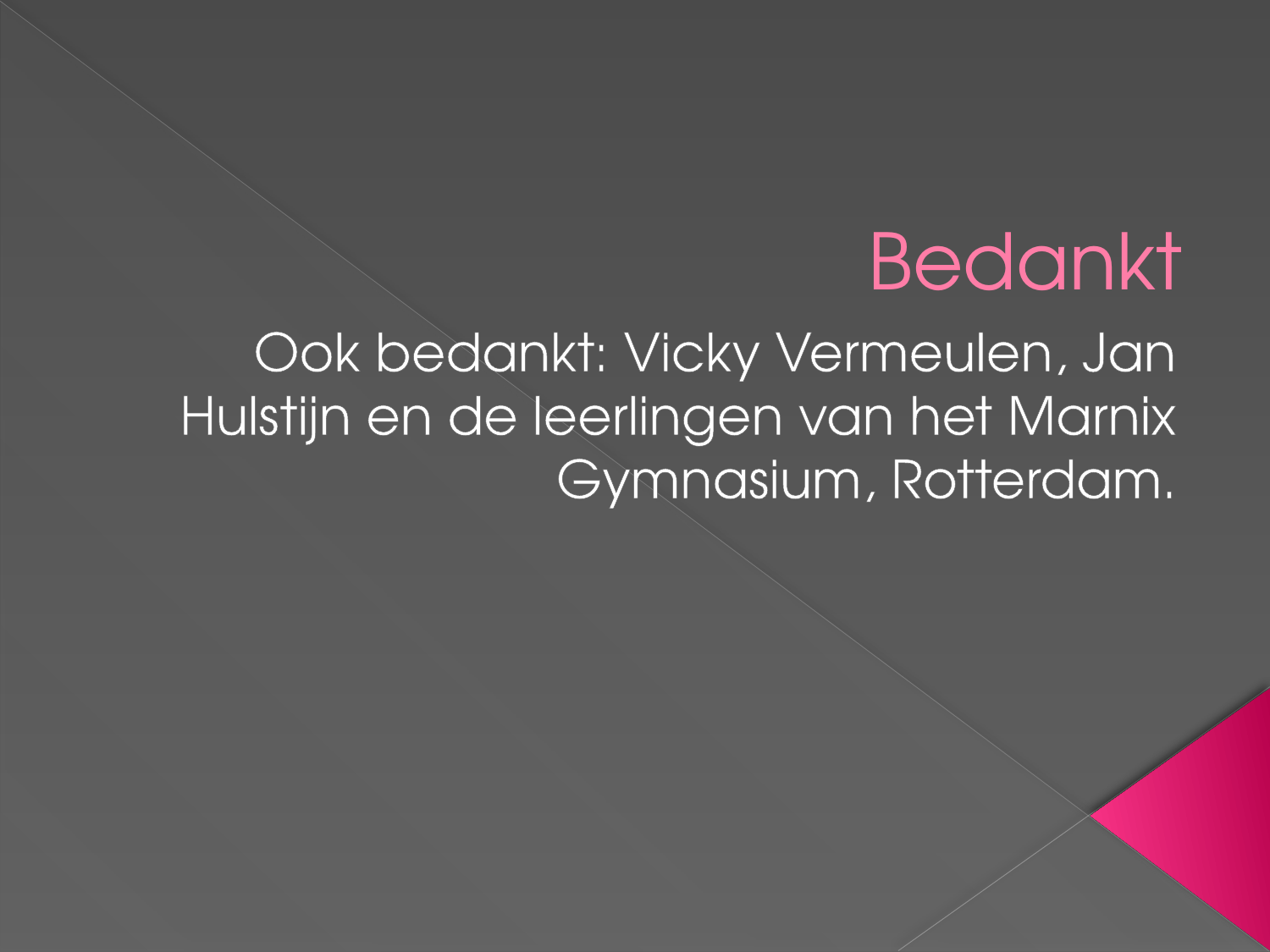

# Bedankt
Ook bedankt: Vicky Vermeulen, Jan Hulstijn en de leerlingen van het Marnix Gymnasium, Rotterdam.